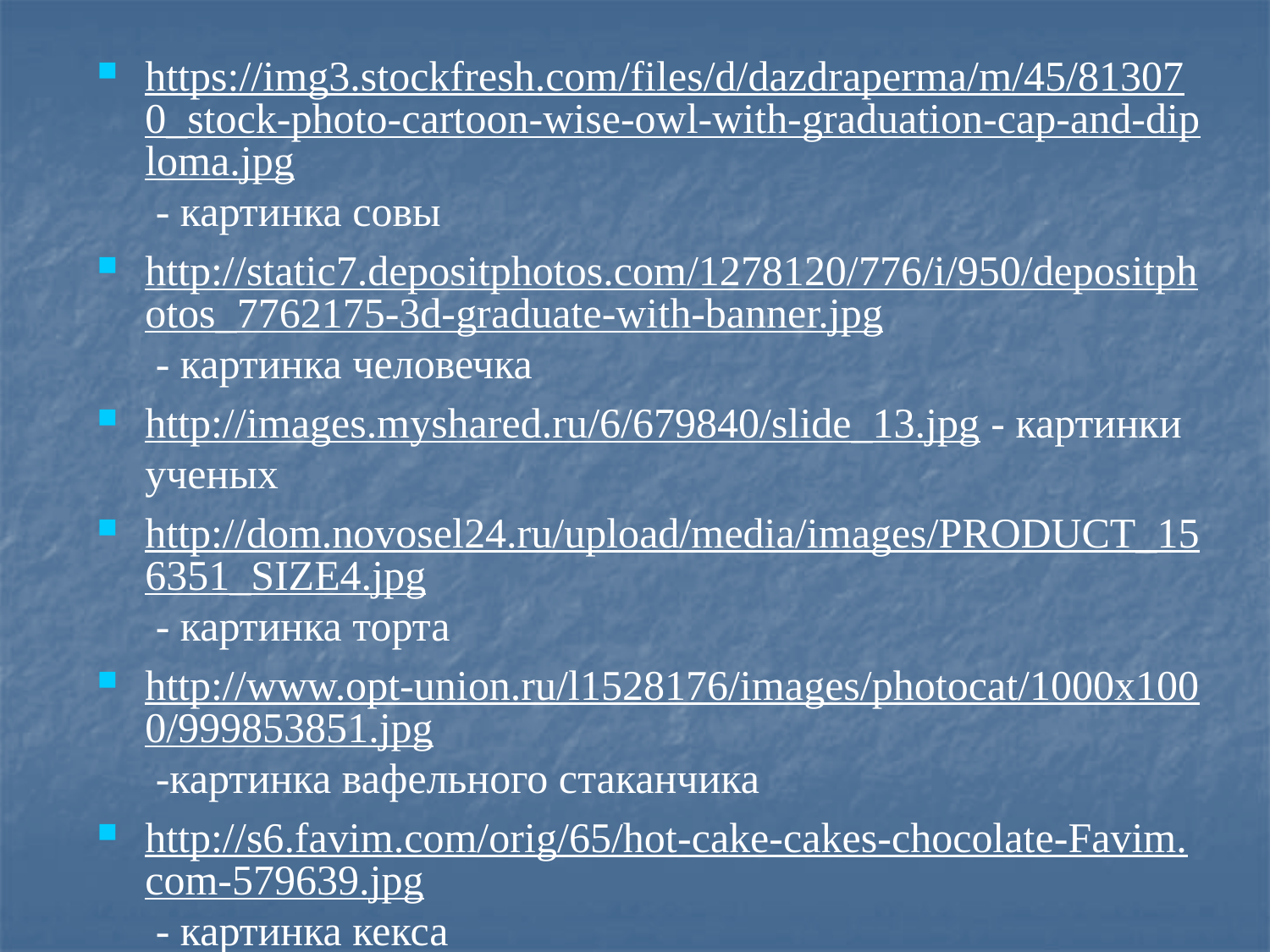

https://img3.stockfresh.com/files/d/dazdraperma/m/45/813070_stock-photo-cartoon-wise-owl-with-graduation-cap-and-diploma.jpg - картинка совы
http://static7.depositphotos.com/1278120/776/i/950/depositphotos_7762175-3d-graduate-with-banner.jpg - картинка человечка
http://images.myshared.ru/6/679840/slide_13.jpg - картинки ученых
http://dom.novosel24.ru/upload/media/images/PRODUCT_156351_SIZE4.jpg - картинка торта
http://www.opt-union.ru/l1528176/images/photocat/1000x1000/999853851.jpg -картинка вафельного стаканчика
http://s6.favim.com/orig/65/hot-cake-cakes-chocolate-Favim.com-579639.jpg - картинка кекса